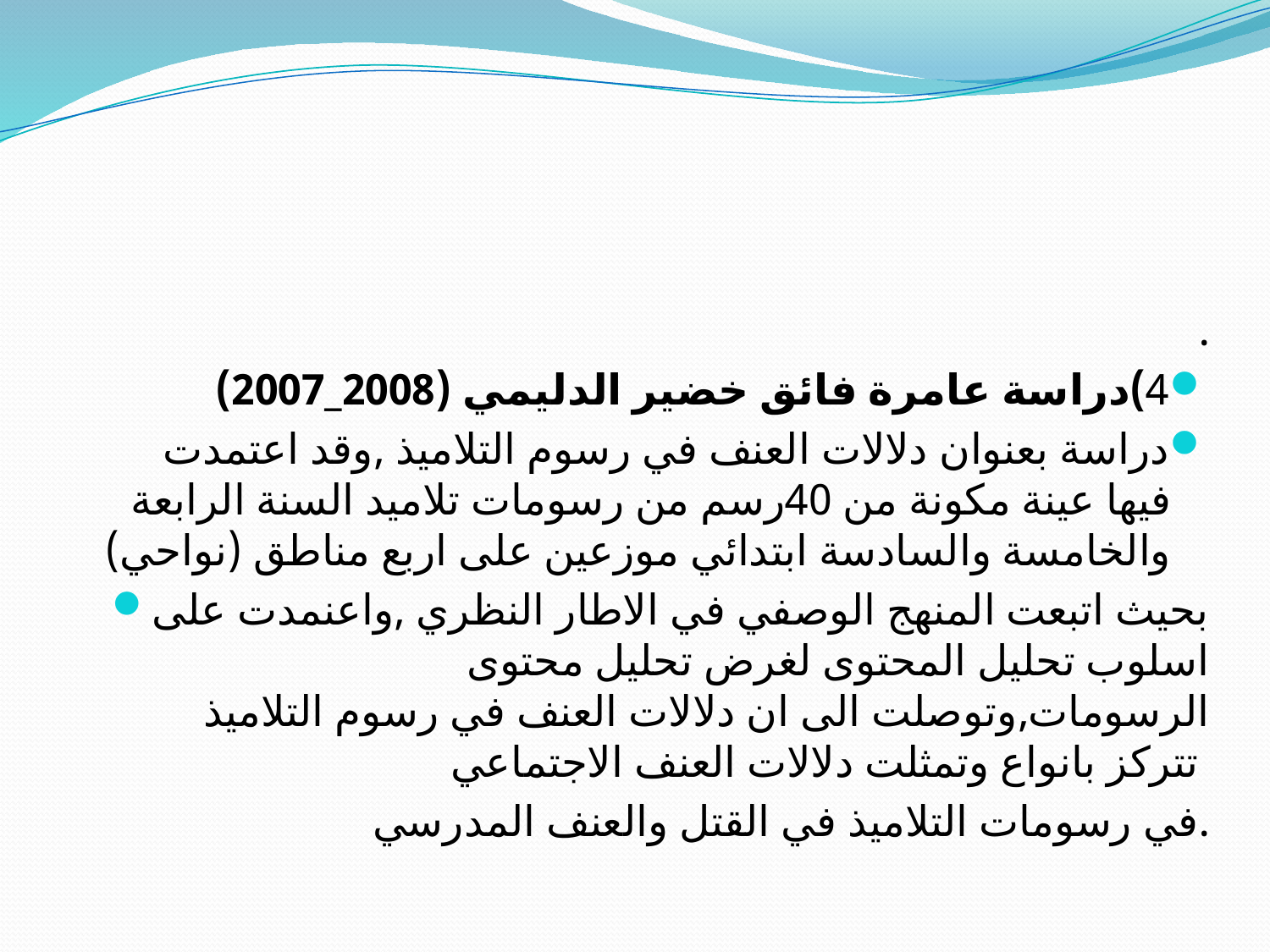

#
.
4)دراسة عامرة فائق خضير الدليمي (2008_2007)
دراسة بعنوان دلالات العنف في رسوم التلاميذ ,وقد اعتمدت فيها عينة مكونة من 40رسم من رسومات تلاميد السنة الرابعة والخامسة والسادسة ابتدائي موزعين على اربع مناطق (نواحي)
بحيث اتبعت المنهج الوصفي في الاطار النظري ,واعنمدت على اسلوب تحليل المحتوى لغرض تحليل محتوى الرسومات,وتوصلت الى ان دلالات العنف في رسوم التلاميذ تتركز بانواع وتمثلت دلالات العنف الاجتماعي
في رسومات التلاميذ في القتل والعنف المدرسي.